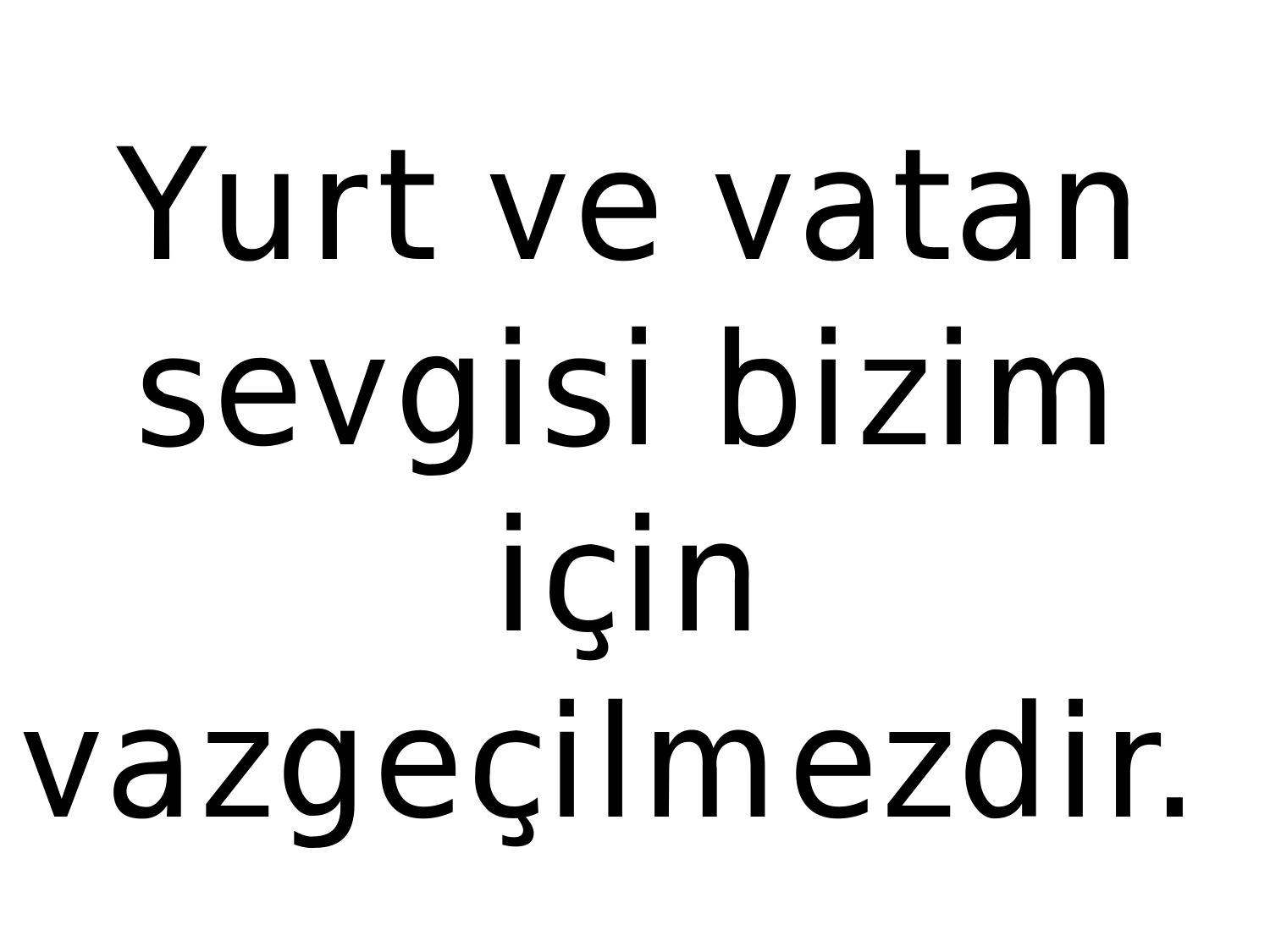

# Yurt ve vatan sevgisi bizim için vazgeçilmezdir.